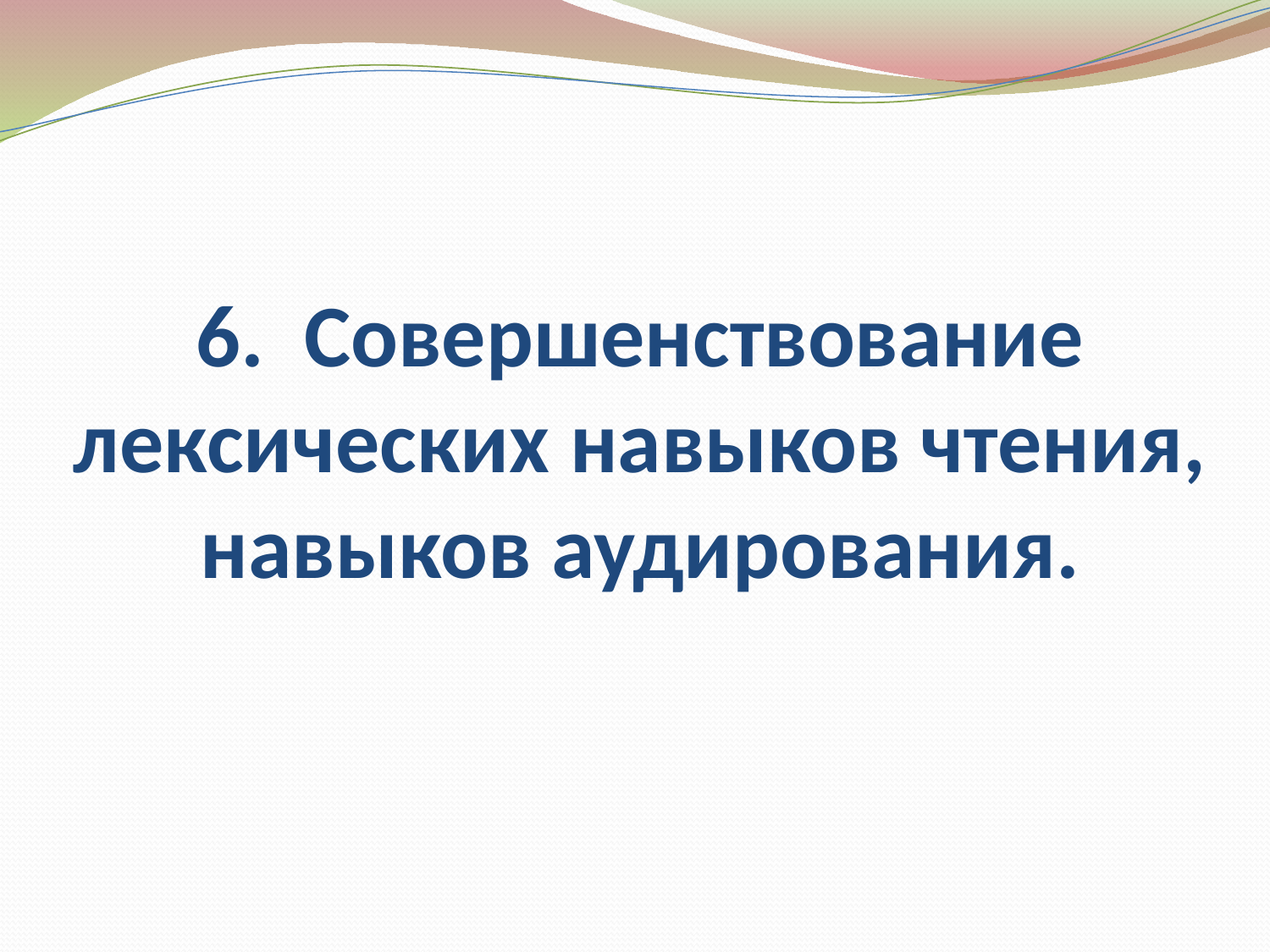

# 6.  Совершенствование лексических навыков чтения, навыков аудирования.